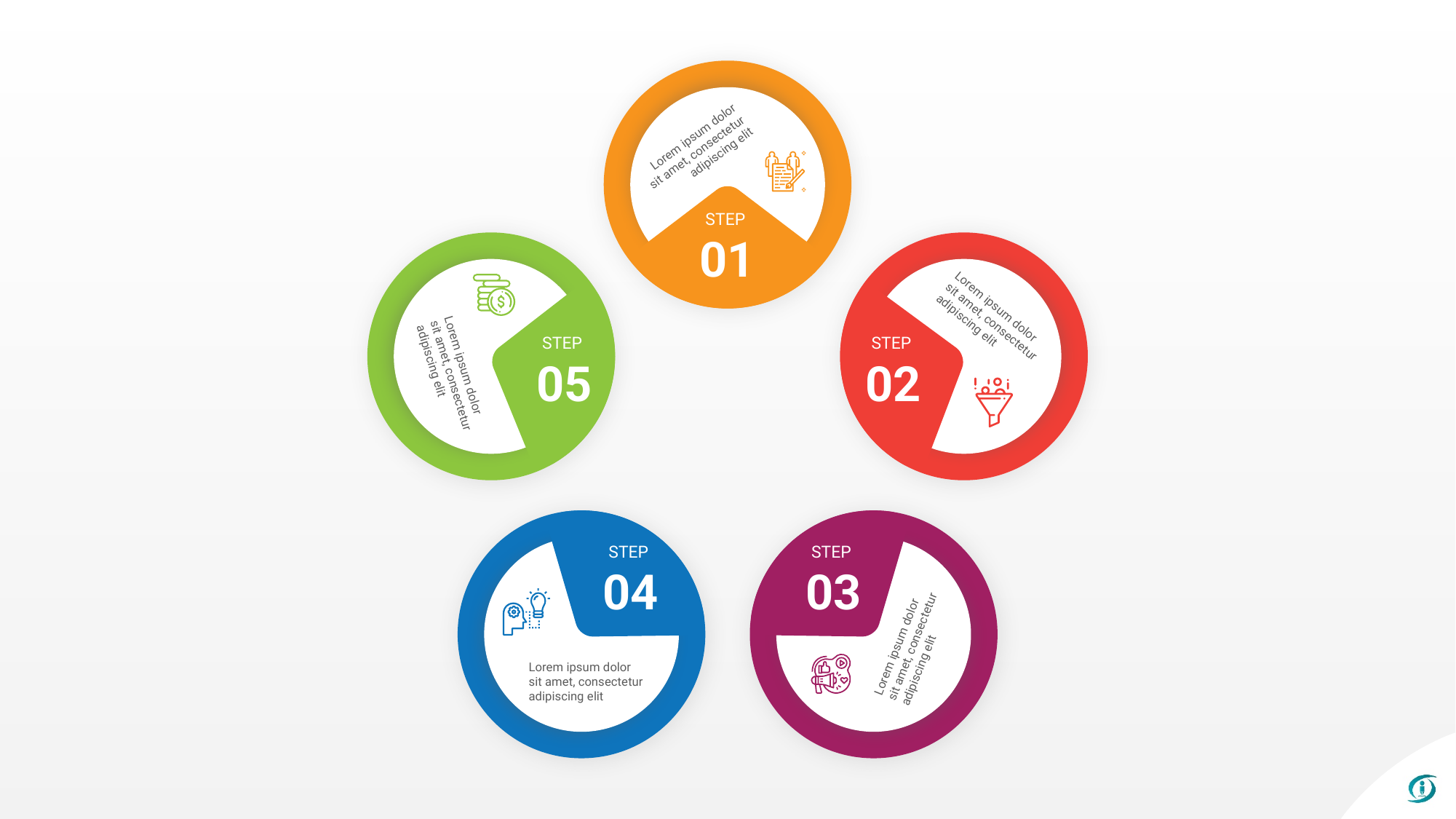

Lorem ipsum dolor sit amet, consectetur adipiscing elit

STEP
01

Lorem ipsum dolor sit amet, consectetur adipiscing elit
STEP
05
STEP
02
Lorem ipsum dolor sit amet, consectetur adipiscing elit

STEP
04
STEP
03

Lorem ipsum dolor sit amet, consectetur adipiscing elit

Lorem ipsum dolor sit amet, consectetur adipiscing elit